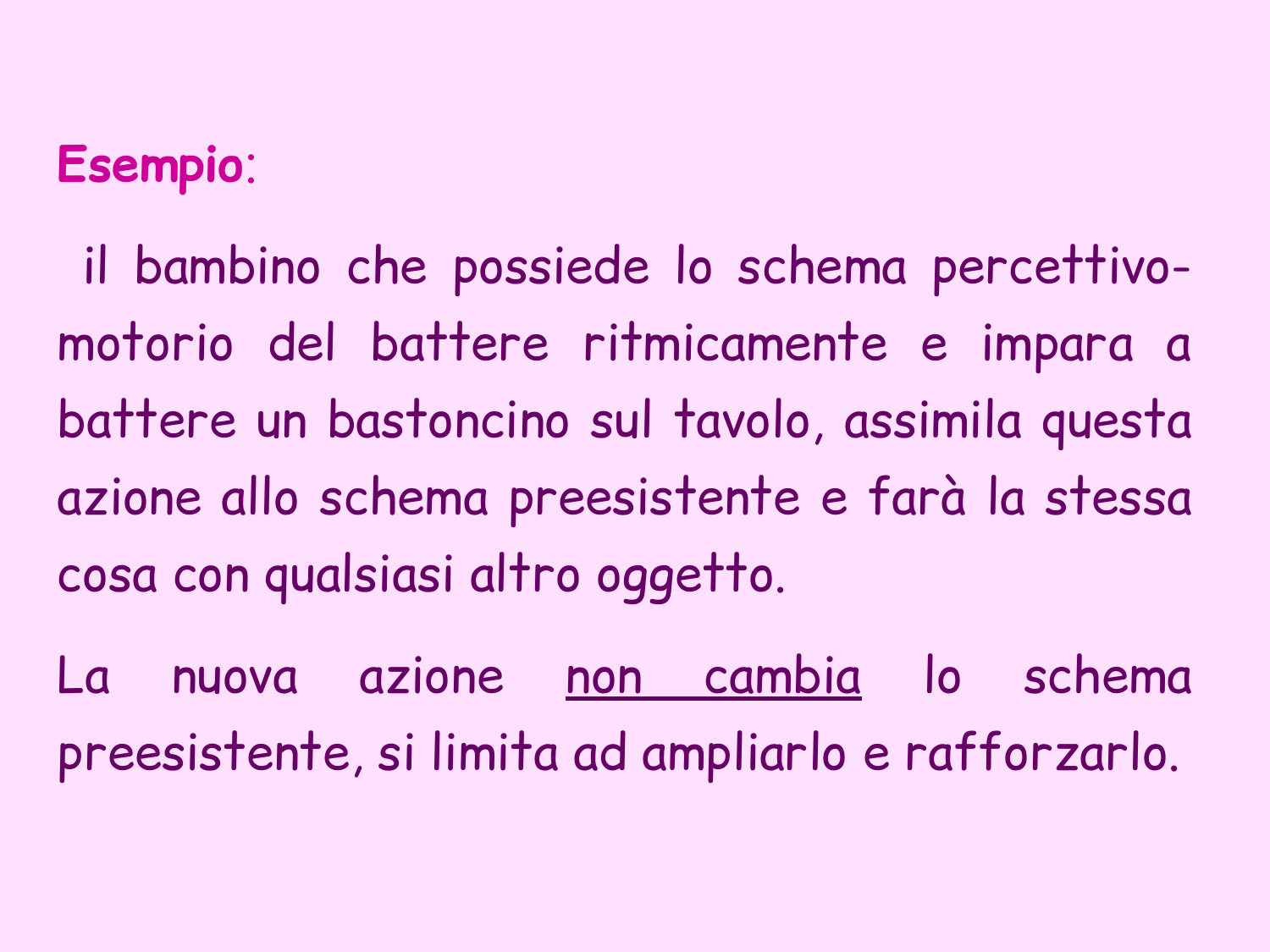

Esempio:
 il bambino che possiede lo schema percettivo-motorio del battere ritmicamente e impara a battere un bastoncino sul tavolo, assimila questa azione allo schema preesistente e farà la stessa cosa con qualsiasi altro oggetto.
La nuova azione non cambia lo schema preesistente, si limita ad ampliarlo e rafforzarlo.